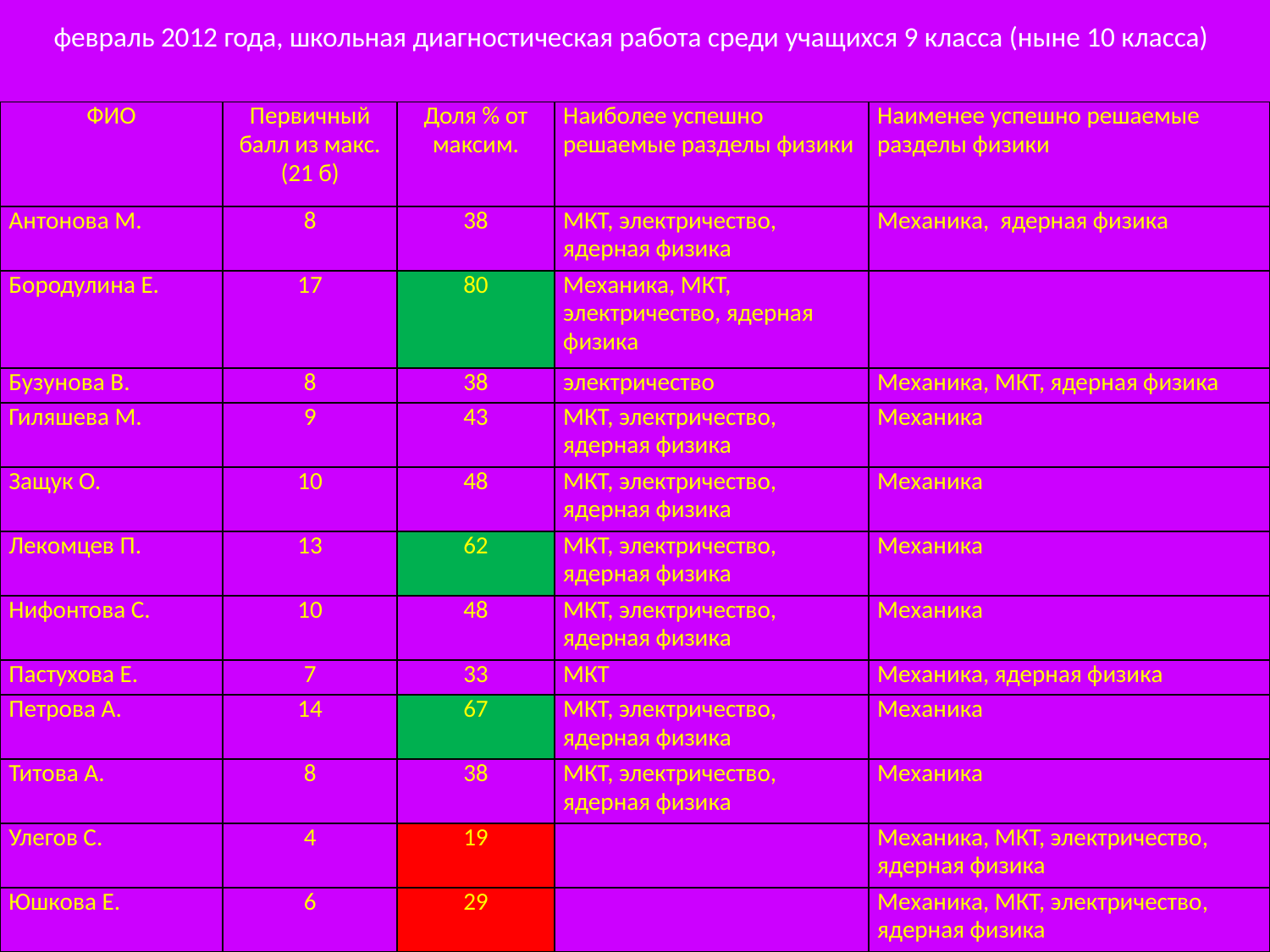

# февраль 2012 года, школьная диагностическая работа среди учащихся 9 класса (ныне 10 класса)
| ФИО | Первичный балл из макс. (21 б) | Доля % от максим. | Наиболее успешно решаемые разделы физики | Наименее успешно решаемые разделы физики |
| --- | --- | --- | --- | --- |
| Антонова М. | 8 | 38 | МКТ, электричество, ядерная физика | Механика, ядерная физика |
| Бородулина Е. | 17 | 80 | Механика, МКТ, электричество, ядерная физика |  |
| Бузунова В. | 8 | 38 | электричество | Механика, МКТ, ядерная физика |
| Гиляшева М. | 9 | 43 | МКТ, электричество, ядерная физика | Механика |
| Защук О. | 10 | 48 | МКТ, электричество, ядерная физика | Механика |
| Лекомцев П. | 13 | 62 | МКТ, электричество, ядерная физика | Механика |
| Нифонтова С. | 10 | 48 | МКТ, электричество, ядерная физика | Механика |
| Пастухова Е. | 7 | 33 | МКТ | Механика, ядерная физика |
| Петрова А. | 14 | 67 | МКТ, электричество, ядерная физика | Механика |
| Титова А. | 8 | 38 | МКТ, электричество, ядерная физика | Механика |
| Улегов С. | 4 | 19 |  | Механика, МКТ, электричество, ядерная физика |
| Юшкова Е. | 6 | 29 |  | Механика, МКТ, электричество, ядерная физика |